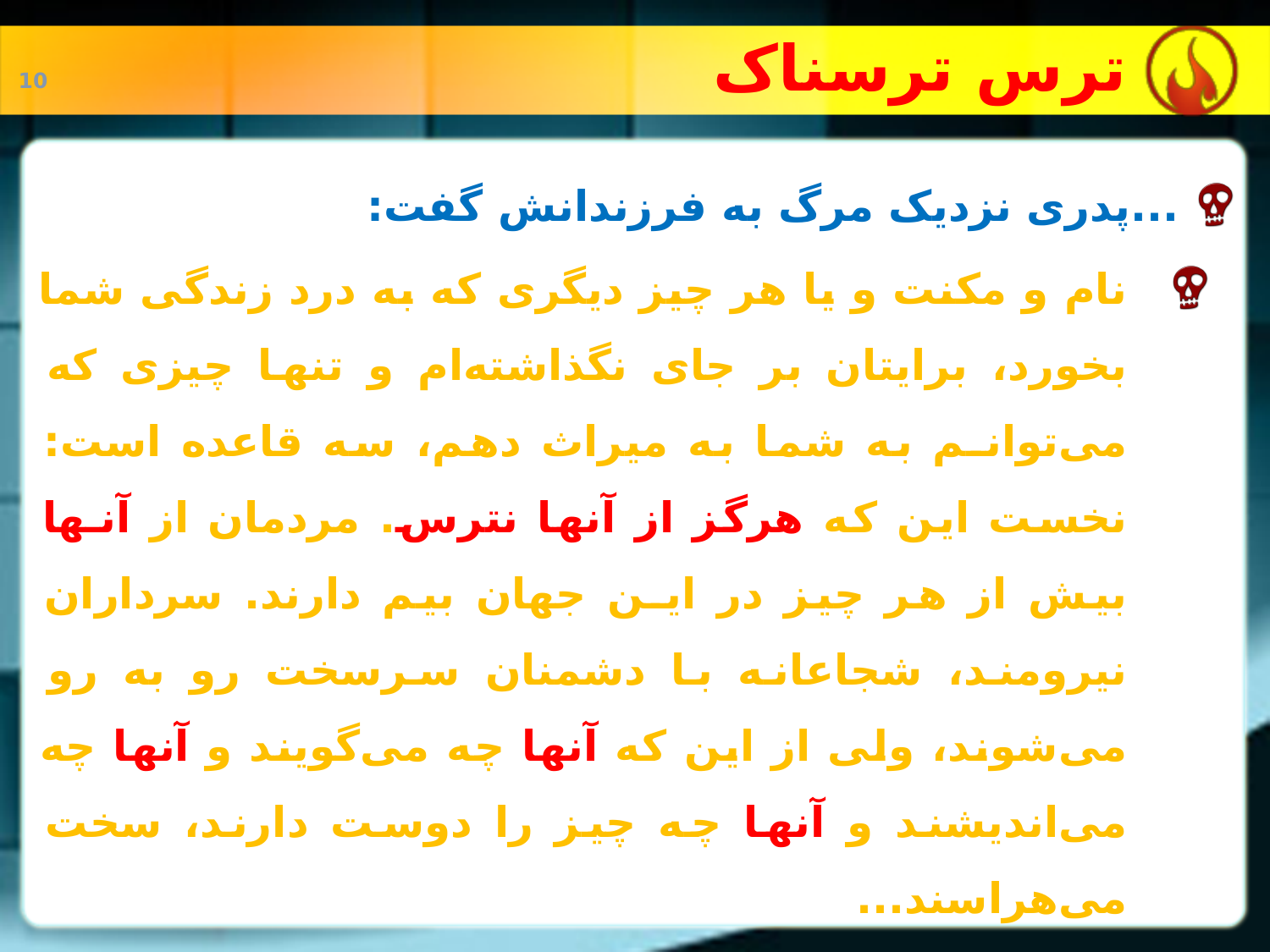

# ترس ترسناک
...پدری نزدیک مرگ به فرزندانش گفت:
نام و مکنت و یا هر چیز دیگری که به درد زندگی شما بخورد، برایتان بر جای نگذاشته‌ام و تنها چیزی که می‌توانـم به شما به میراث دهم، سه قاعده است: نخست این که هرگز از آنها نترس. مردمان از آنـها بیش از هر چیز در ایـن جهان بیم دارند. سرداران نیرومند، شجاعانه با دشمنان سرسخت رو به رو می‌شوند، ولی از این که آنها چه می‌گویند و آنها چه می‌اندیشند و آنها چه چیز را دوست دارند، سخت می‌هراسند...